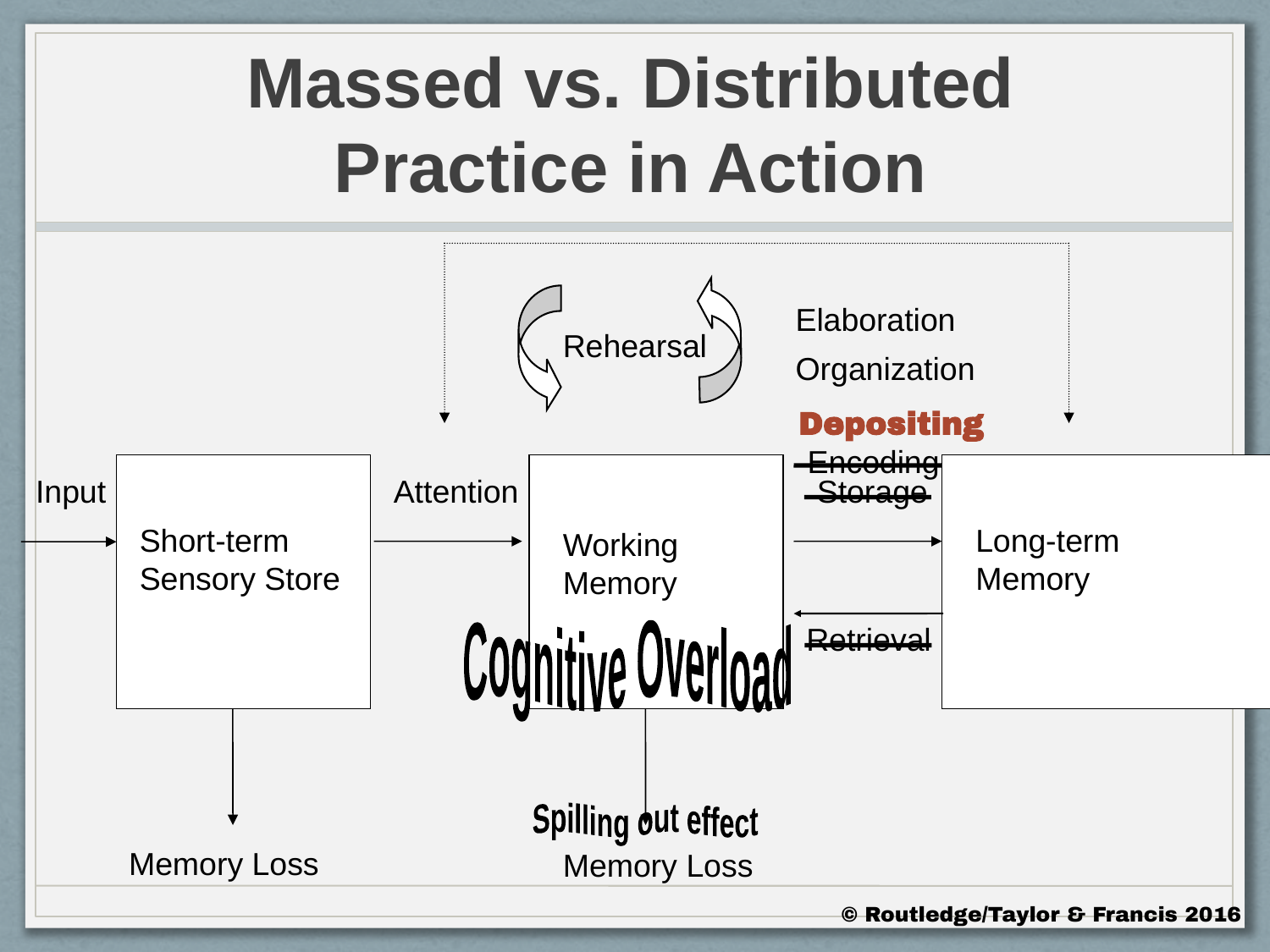

Massed vs. Distributed
Practice in Action

Elaboration
Organization
Rehearsal

Input
Attention
Storage
Short-term Sensory Store
Long-term Memory
Working Memory

Retrieval

Memory Loss
Memory Loss
Depositing
Encoding

Cognitive Overload

Spilling out effect
© Routledge/Taylor & Francis 2016